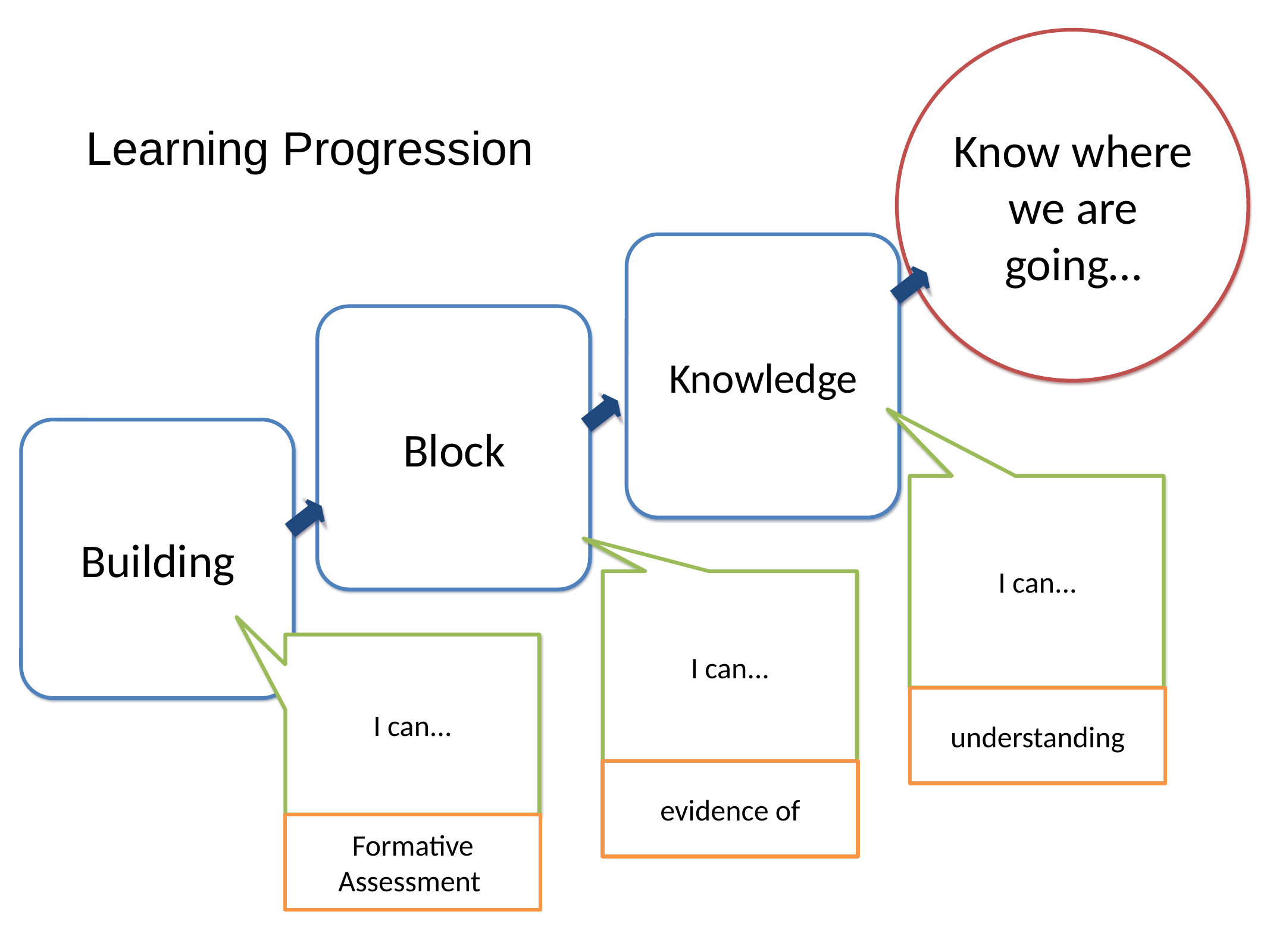

Know where we are going…

Learning Progression

Knowledge

Block

I can...

Building

I can...

I can...

understanding

evidence of

Formative Assessment